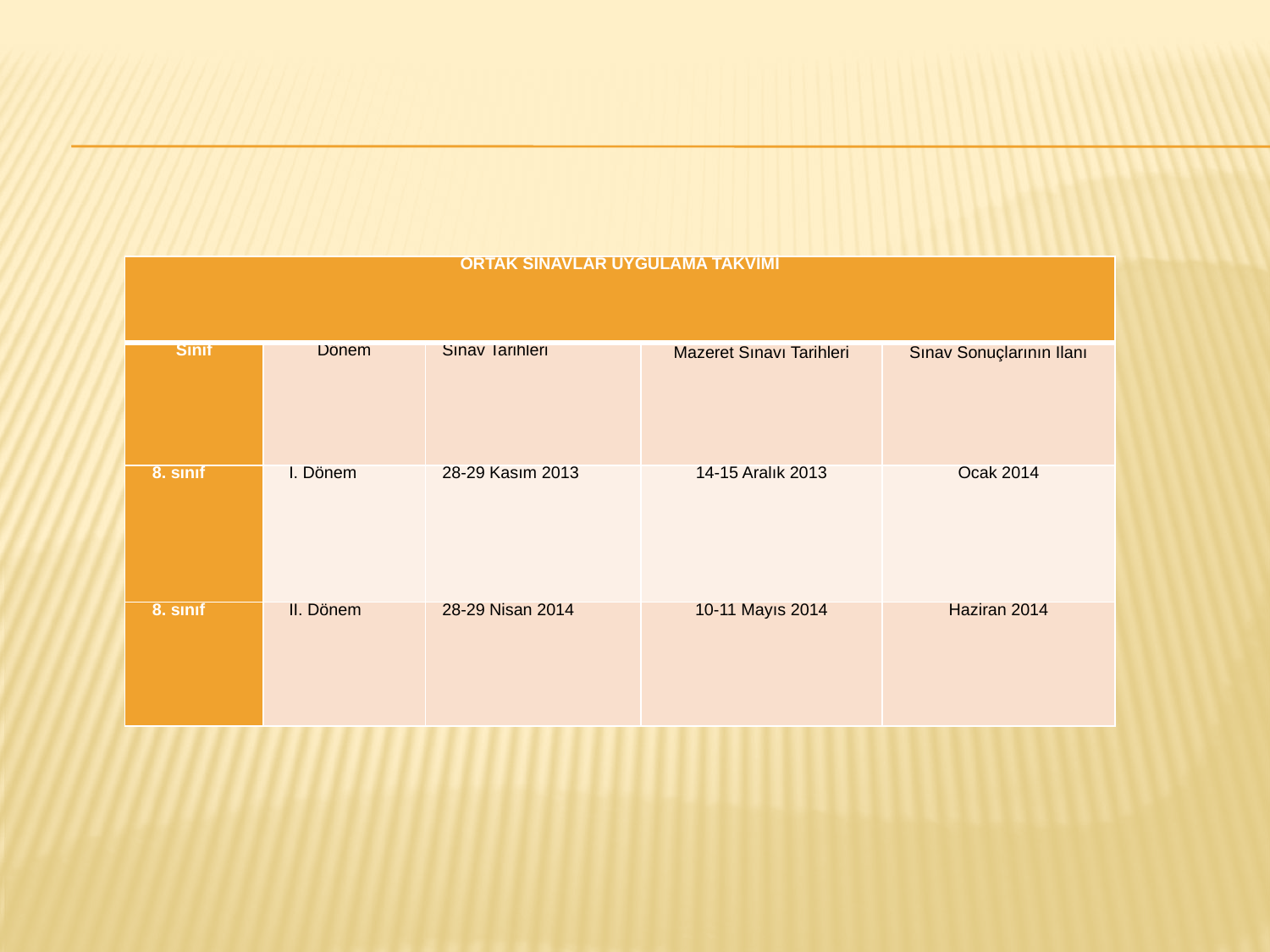

#
| ORTAK SINAVLAR UYGULAMA TAKVİMİ |  |  |  |  |
| --- | --- | --- | --- | --- |
| Sınıf | Dönem | Sınav Tarihleri | Mazeret Sınavı Tarihleri | Sınav Sonuçlarının İlanı |
| 8. sınıf | I. Dönem | 28-29 Kasım 2013 | 14-15 Aralık 2013 | Ocak 2014 |
| 8. sınıf | II. Dönem | 28-29 Nisan 2014 | 10-11 Mayıs 2014 | Haziran 2014 |